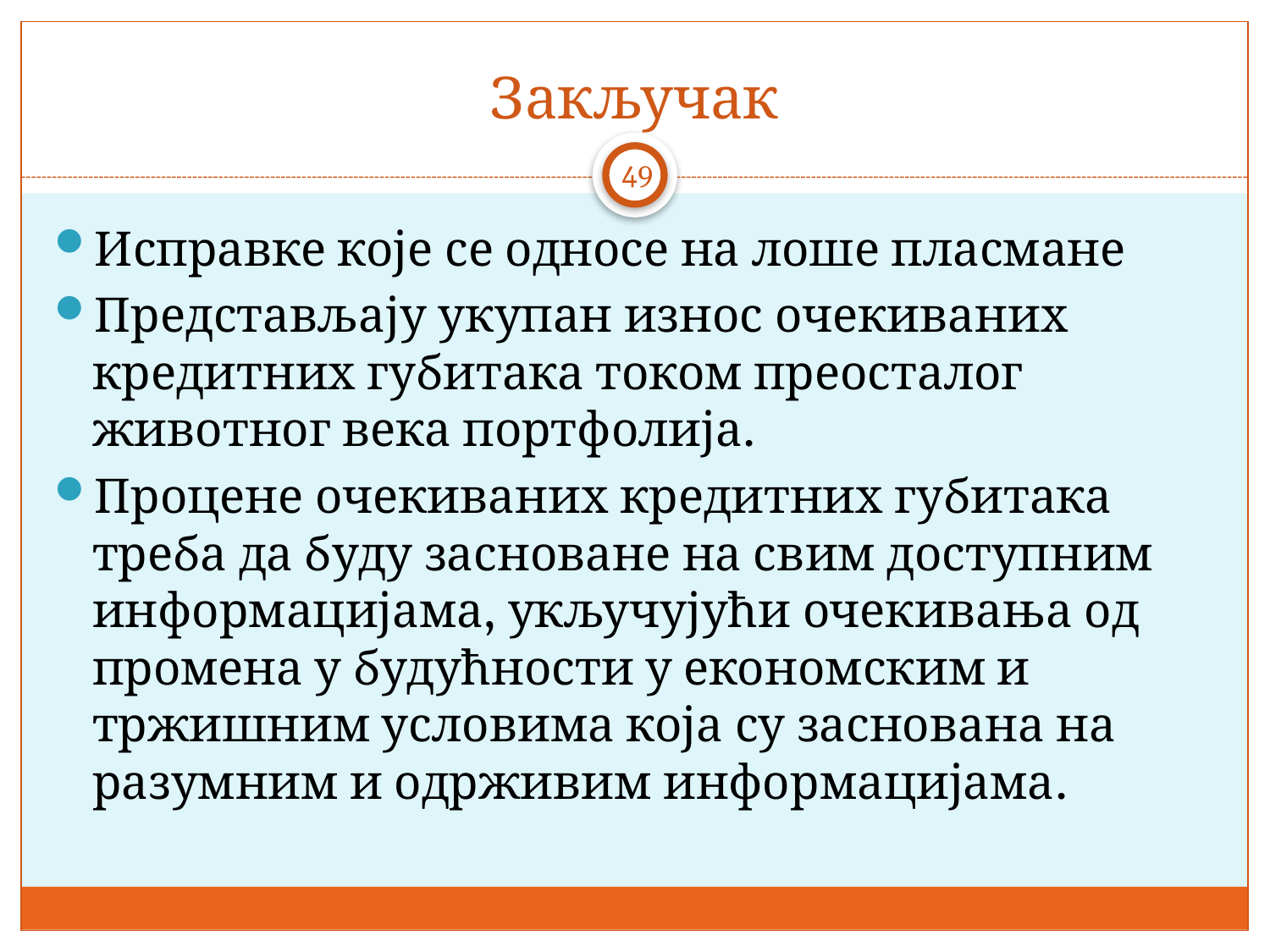

# Закључак
49
Исправке које се односе на лоше пласмане
Представљају укупан износ очекиваних кредитних губитака током преосталог животног века портфолија.
Процене очекиваних кредитних губитака треба да буду засноване на свим доступним информацијама, укључујући очекивања од промена у будућности у економским и тржишним условима која су заснована на разумним и одрживим информацијама.